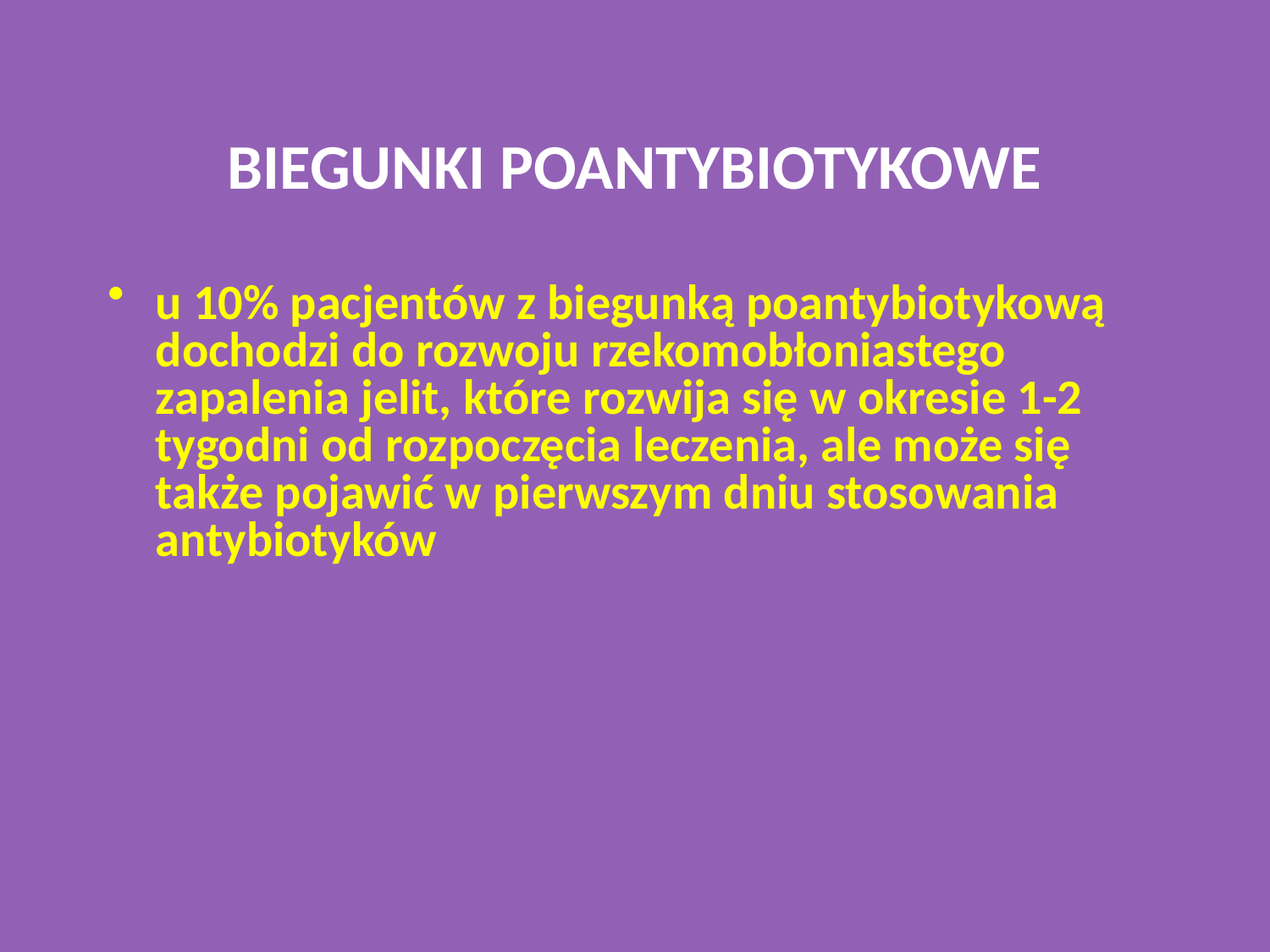

# BIEGUNKI POANTYBIOTYKOWE
u 10% pacjentów z biegunką poantybiotykową dochodzi do rozwoju rzekomobłoniastego zapalenia jelit, które rozwija się w okresie 1-2 tygodni od rozpoczęcia leczenia, ale może się także pojawić w pierwszym dniu stosowania antybiotyków